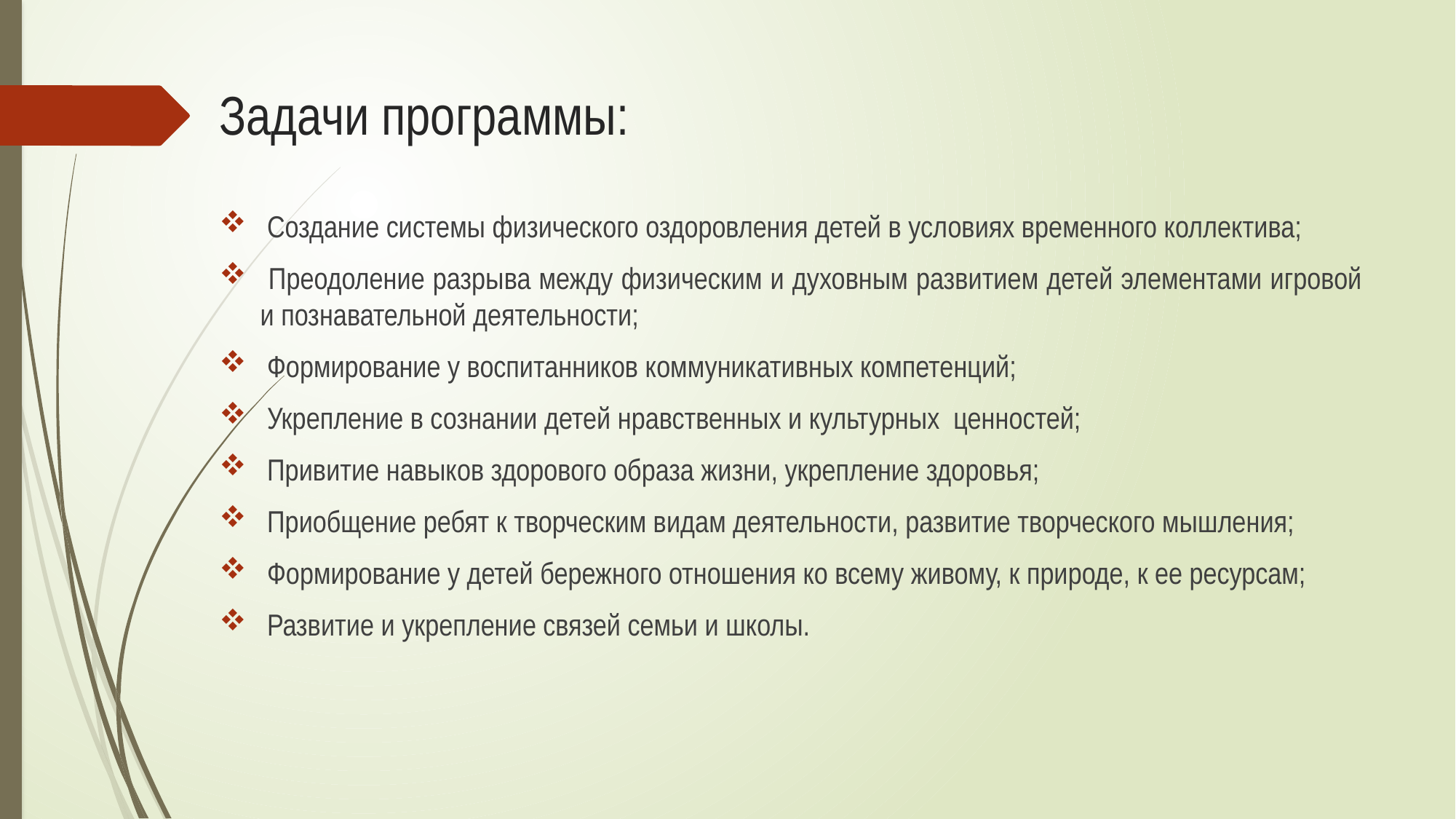

# Задачи программы:
 Создание системы физического оздоровления детей в условиях временного коллектива;
 Преодоление разрыва между физическим и духовным развитием детей элементами игровой и познавательной деятельности;
 Формирование у воспитанников коммуникативных компетенций;
 Укрепление в сознании детей нравственных и культурных  ценностей;
 Привитие навыков здорового образа жизни, укрепление здоровья;
 Приобщение ребят к творческим видам деятельности, развитие творческого мышления;
 Формирование у детей бережного отношения ко всему живому, к природе, к ее ресурсам;
 Развитие и укрепление связей семьи и школы.